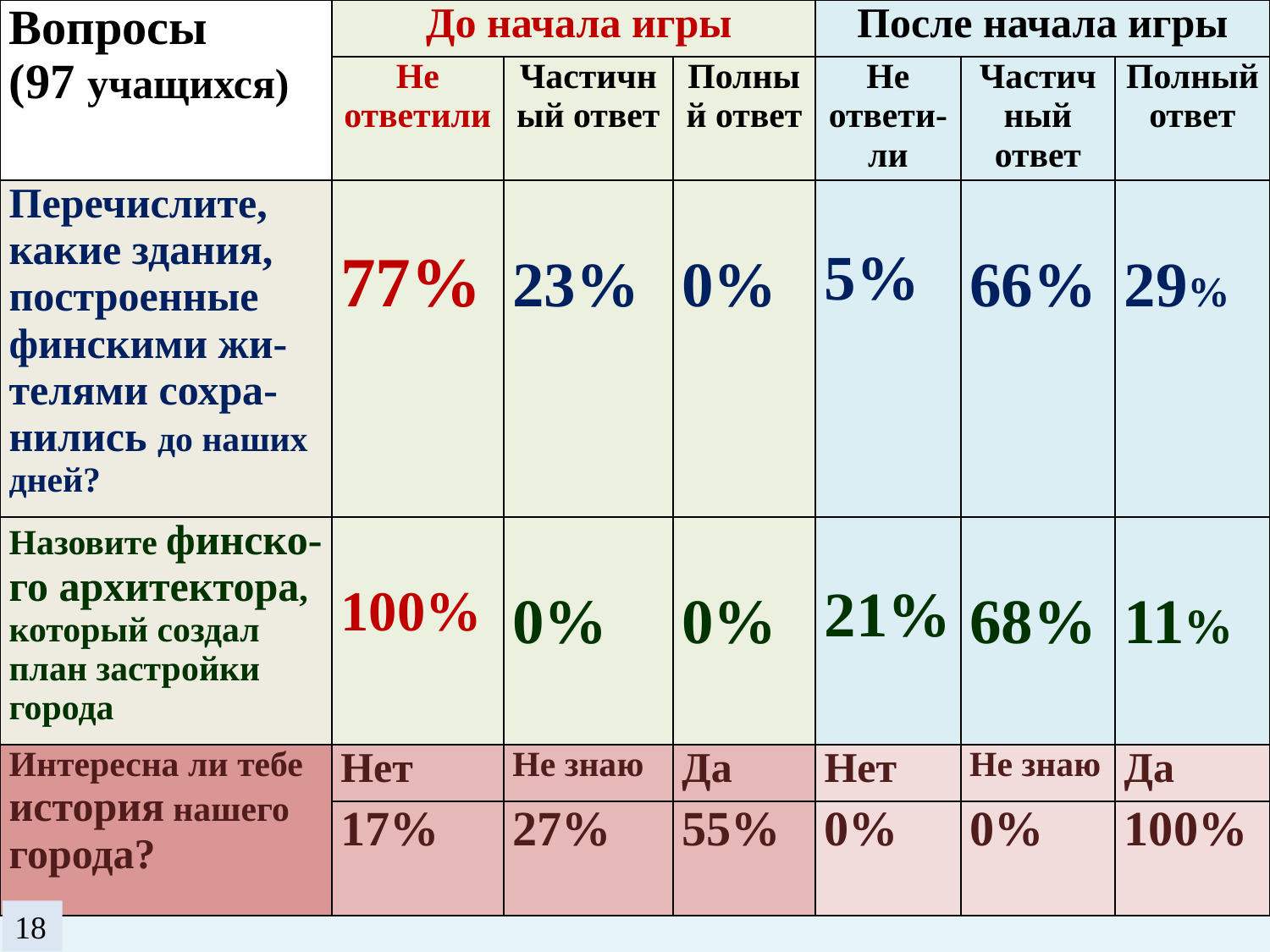

| Вопросы (97 учащихся) | До начала игры |  |  | После начала игры |  |  |
| --- | --- | --- | --- | --- | --- | --- |
|  | Не ответили | Частичный ответ | Полный ответ | Не ответи-ли | Частичный ответ | Полный ответ |
| Перечислите, какие здания, построенные финскими жи-телями сохра-нились до наших дней? | 77% | 23% | 0% | 5% | 66% | 29% |
| Назовите финско-го архитектора, который создал план застройки города | 100% | 0% | 0% | 21% | 68% | 11% |
| Интересна ли тебе история нашего города? | Нет | Не знаю | Да | Нет | Не знаю | Да |
|  | 17% | 27% | 55% | 0% | 0% | 100% |
18